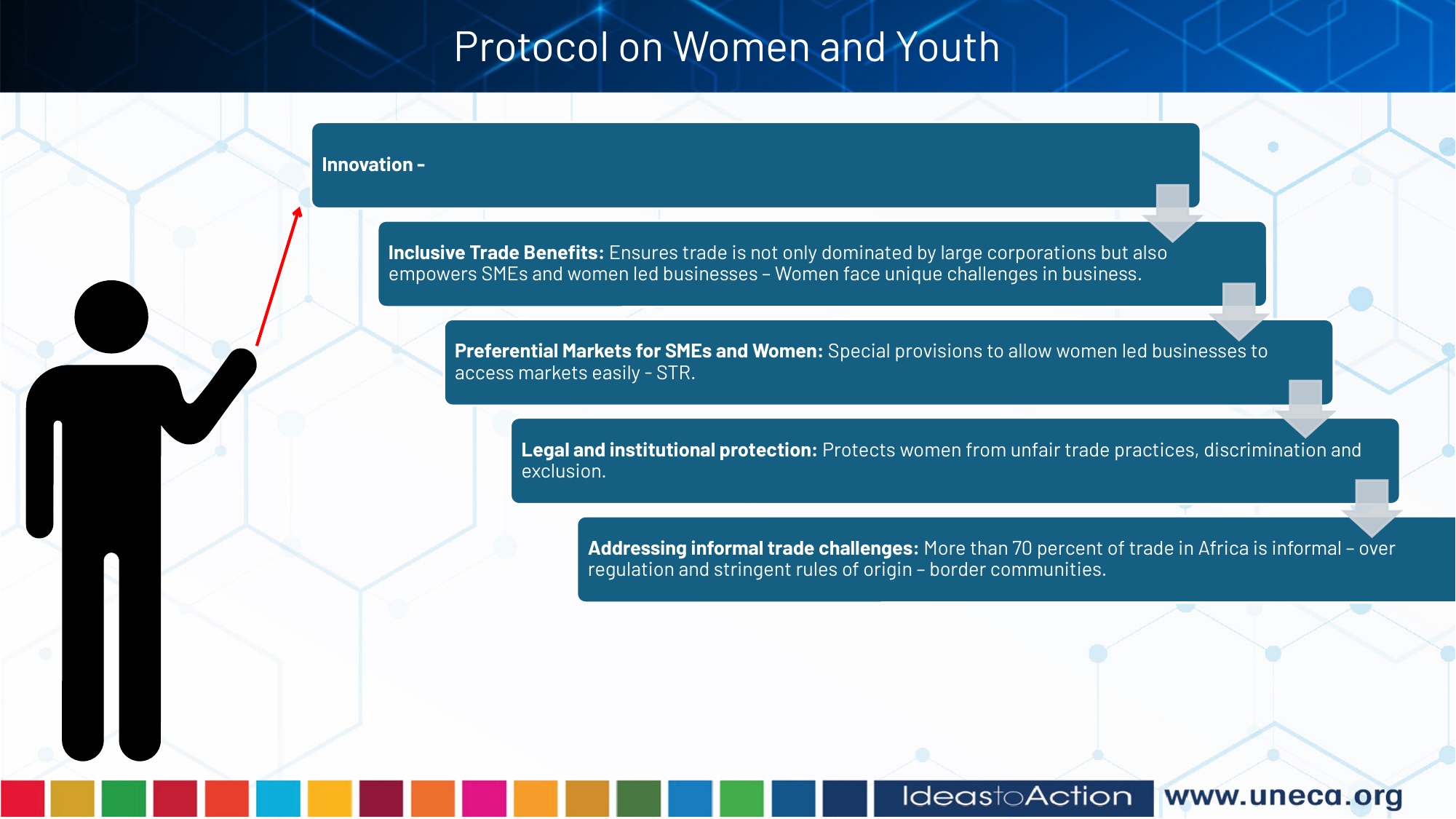

# Protocol on Women and Youth
Innovation -
Inclusive Trade Benefits: Ensures trade is not only dominated by large corporations but also empowers SMEs and women led businesses – Women face unique challenges in business.
Preferential Markets for SMEs and Women: Special provisions to allow women led businesses to access markets easily - STR.
Legal and institutional protection: Protects women from unfair trade practices, discrimination and exclusion.
Addressing informal trade challenges: More than 70 percent of trade in Africa is informal – over regulation and stringent rules of origin – border communities.